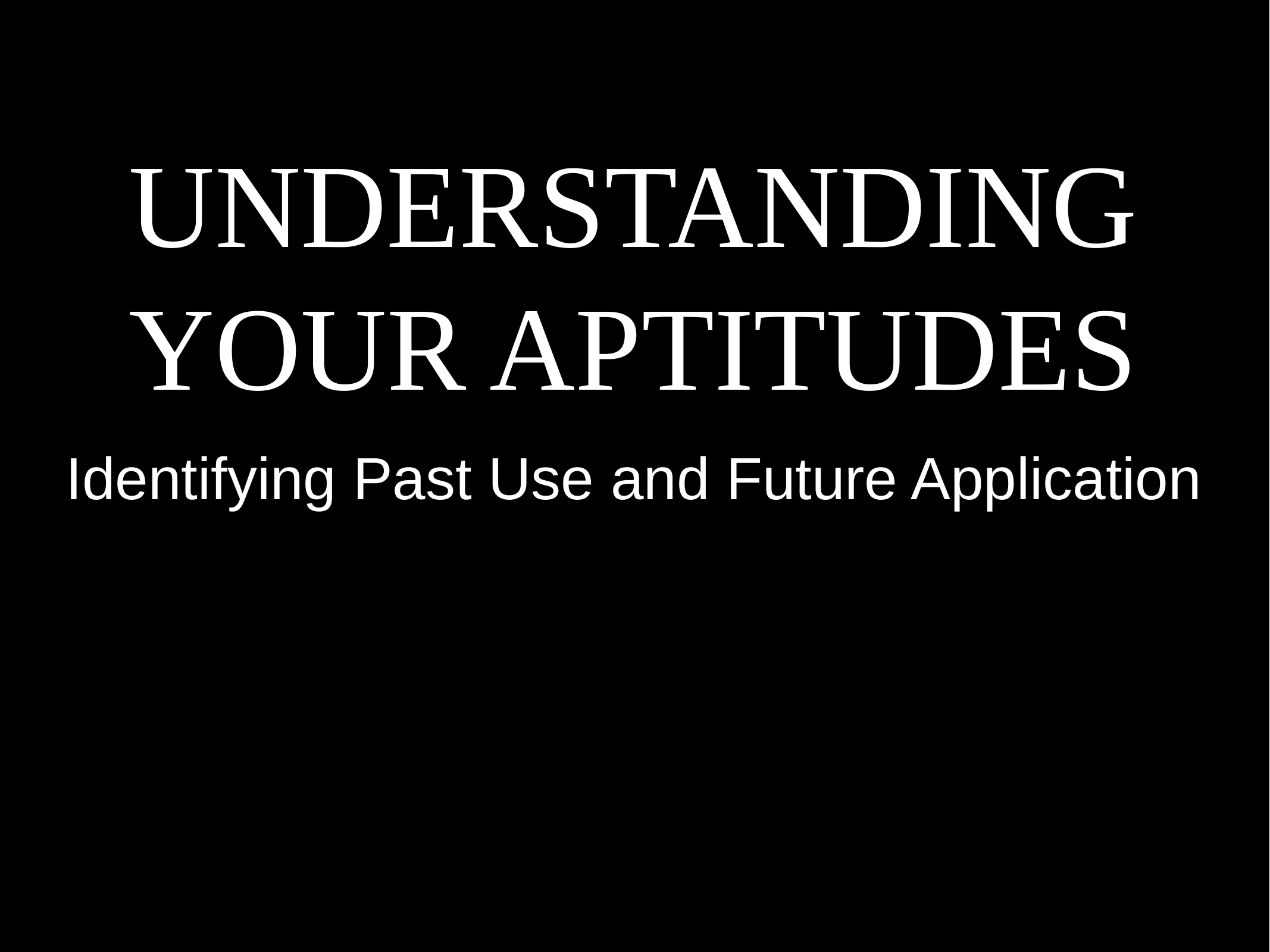

# UNDERSTANDING YOUR APTITUDES
Identifying Past Use and Future Application